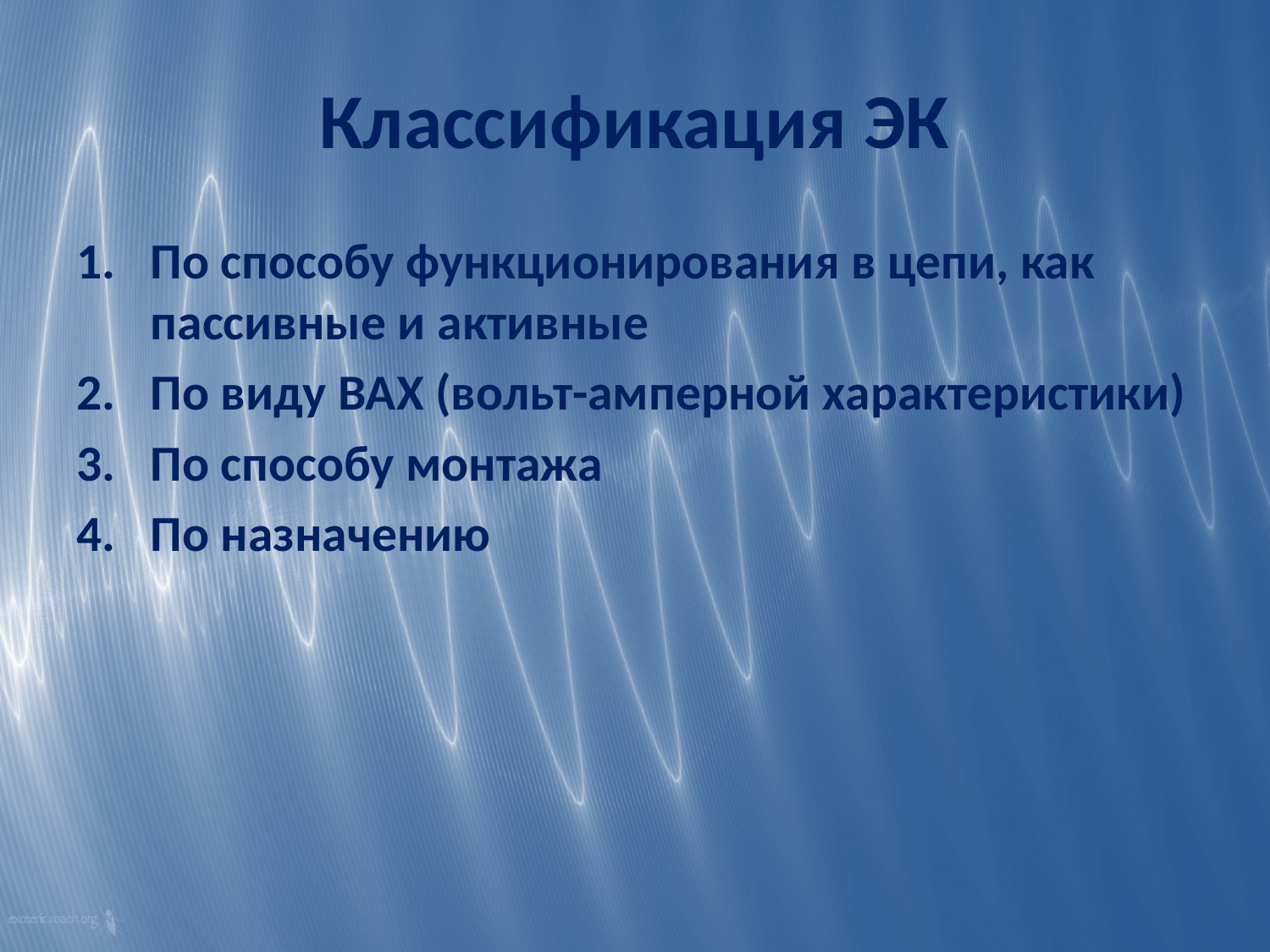

# Классификация ЭК
По способу функционирования в цепи, как пассивные и активные
По виду ВАХ (вольт-амперной характеристики)
По способу монтажа
По назначению